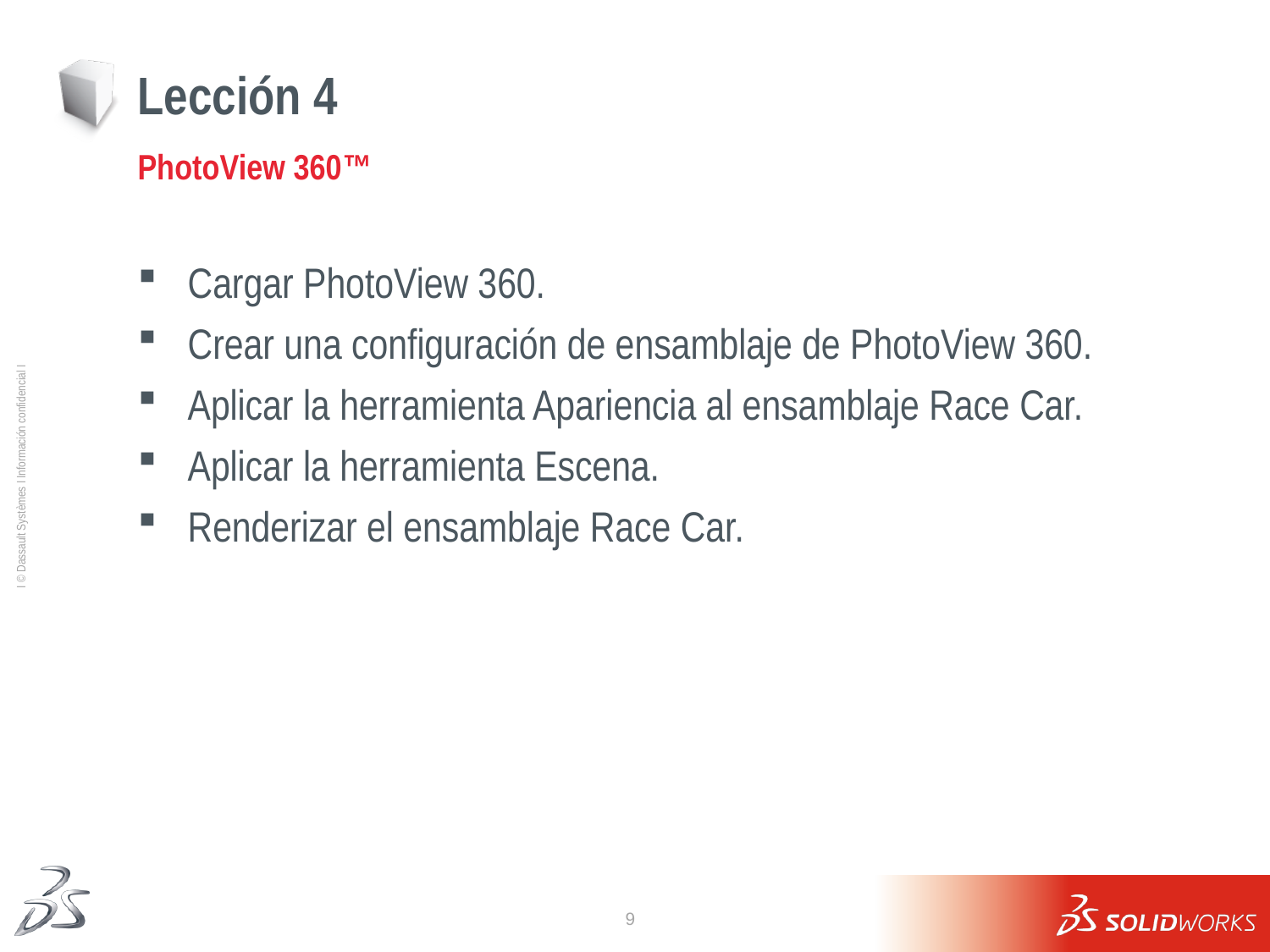

# Lección 4
PhotoView 360™
Cargar PhotoView 360.
Crear una configuración de ensamblaje de PhotoView 360.
Aplicar la herramienta Apariencia al ensamblaje Race Car.
Aplicar la herramienta Escena.
Renderizar el ensamblaje Race Car.